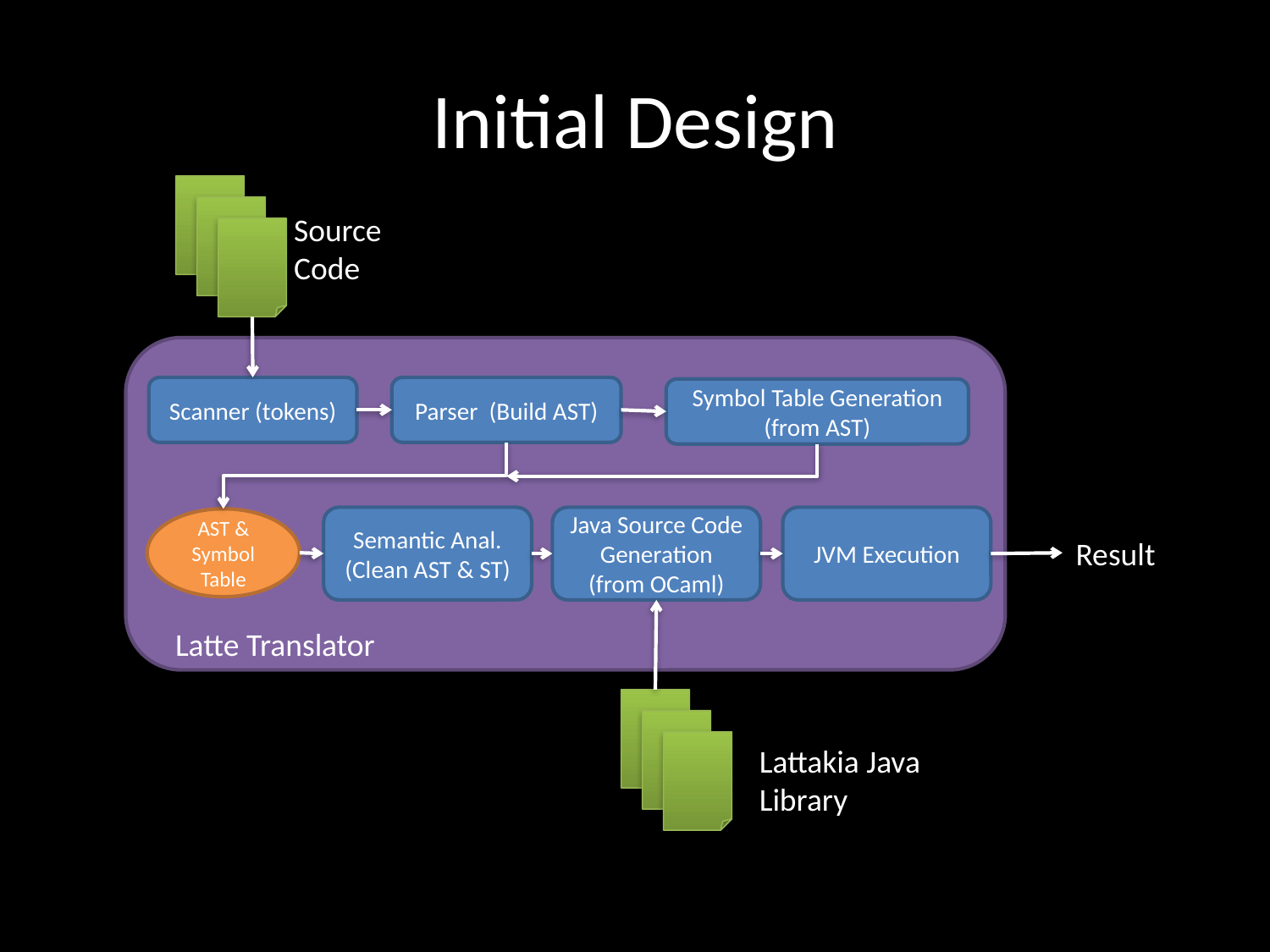

# Initial Design

Source
Code

Scanner (tokens)
Parser  (Build AST)
Symbol Table Generation (from AST)
Semantic Anal.
(Clean AST & ST)
Java Source Code
Generation
(from OCaml)
JVM Execution
AST & Symbol Table
Result
Latte Translator

Lattakia Java
Library